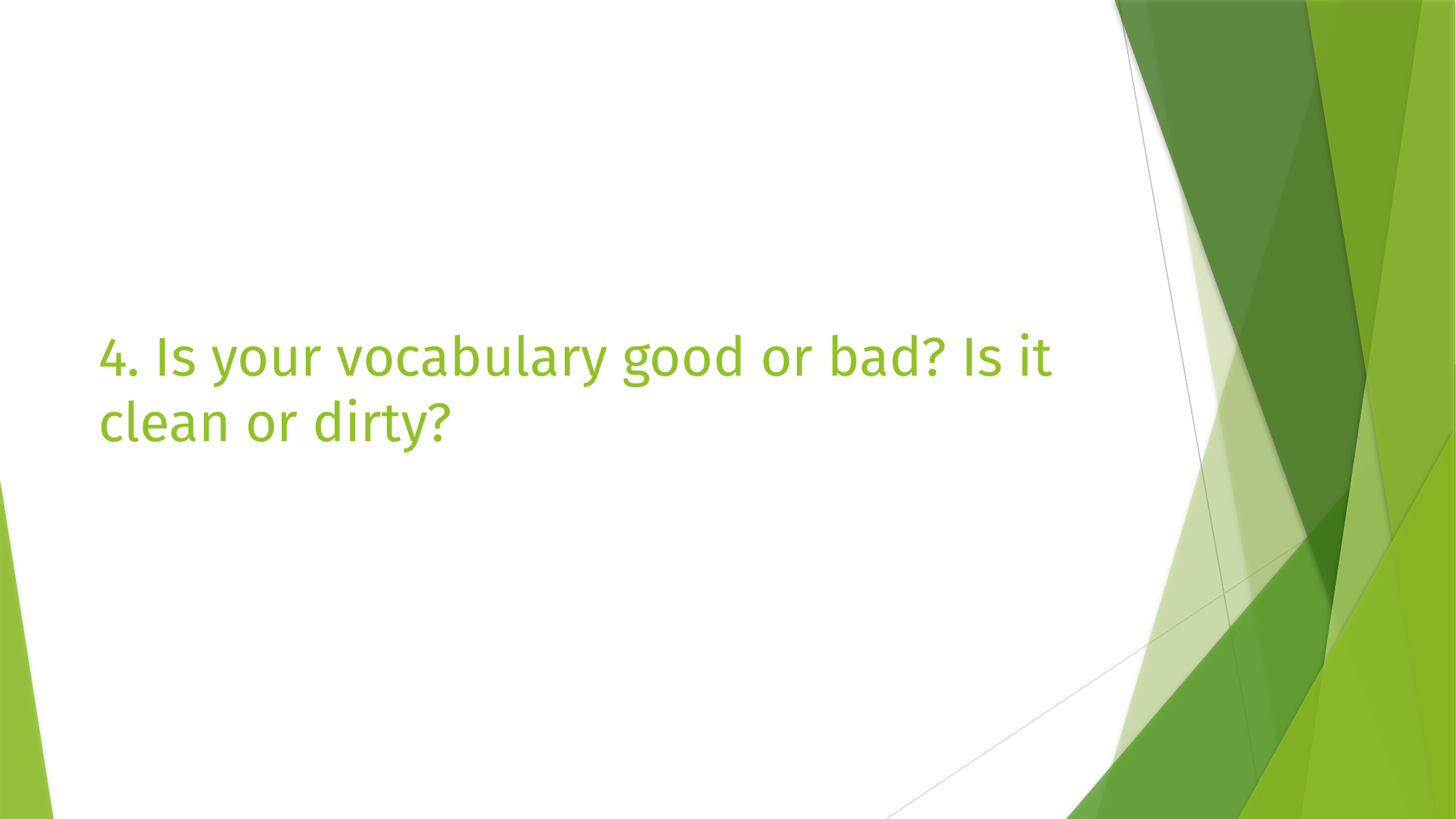

# 4. Is your vocabulary good or bad? Is it clean or dirty?